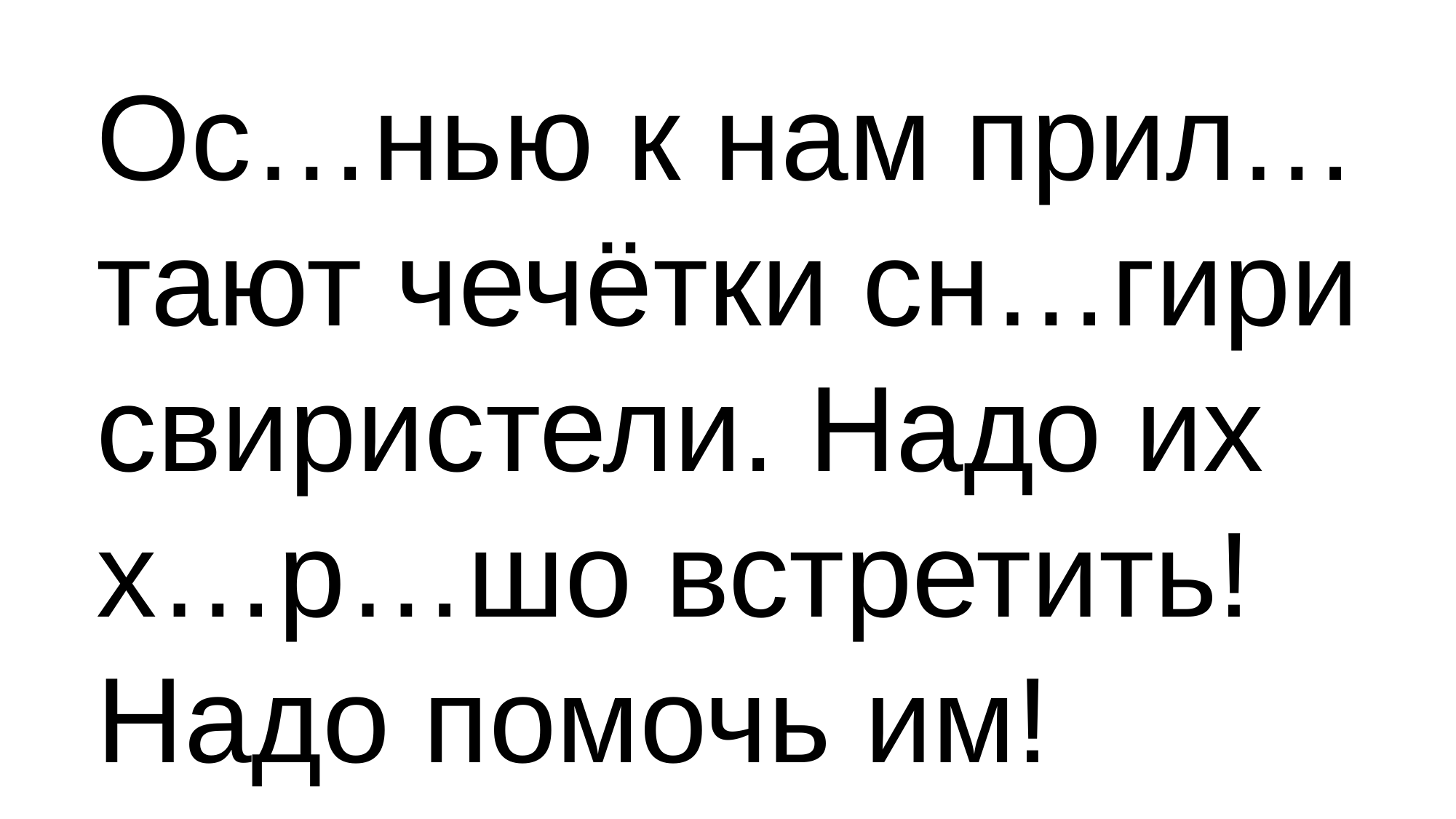

Ос…нью к нам прил…тают чечётки сн…гири свиристели. Надо их х…р…шо встретить! Надо помочь им!